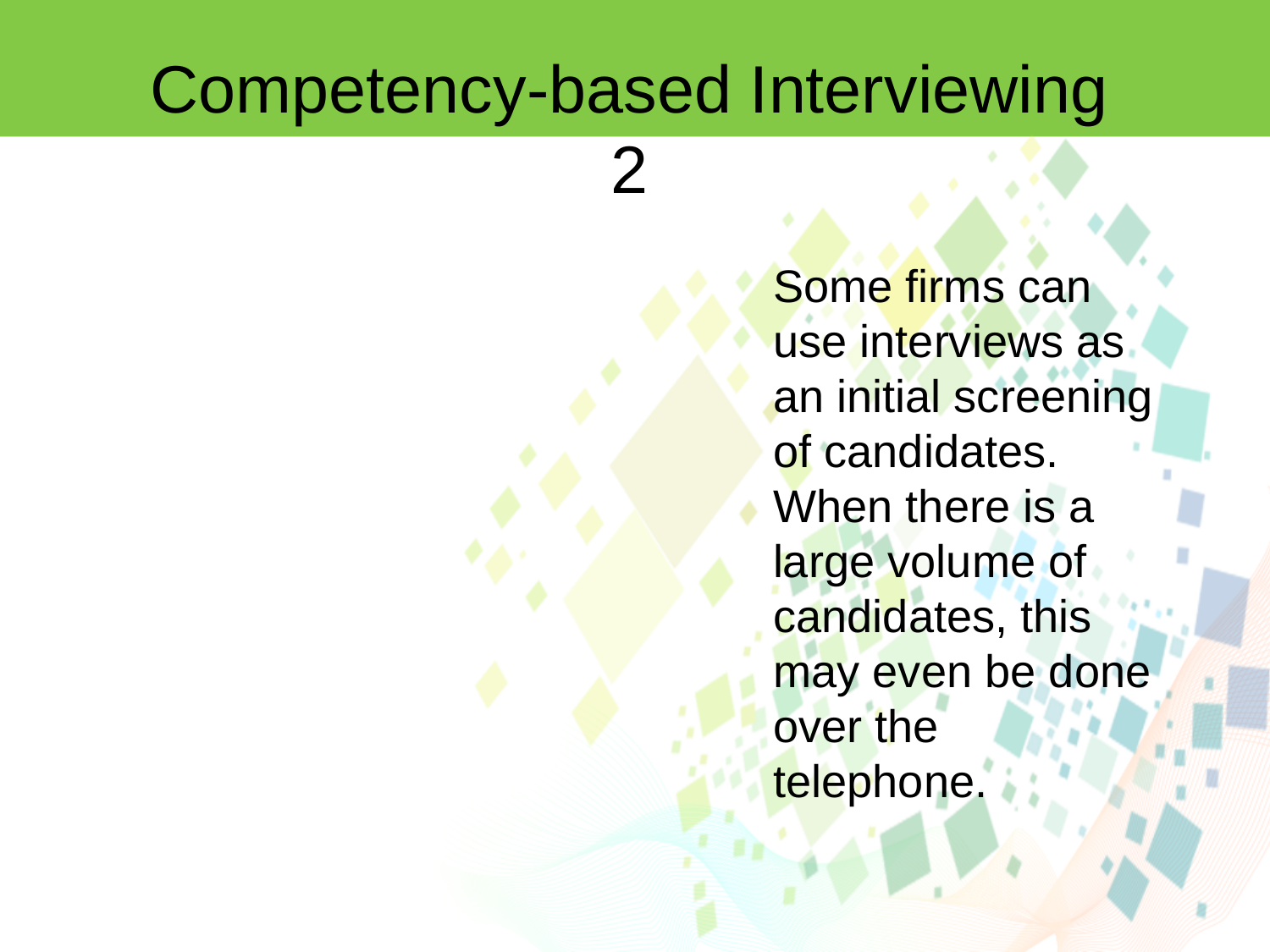

Competency-based Interviewing 2
Some firms can use interviews as an initial screening of candidates. When there is a large volume of candidates, this may even be done over the telephone.